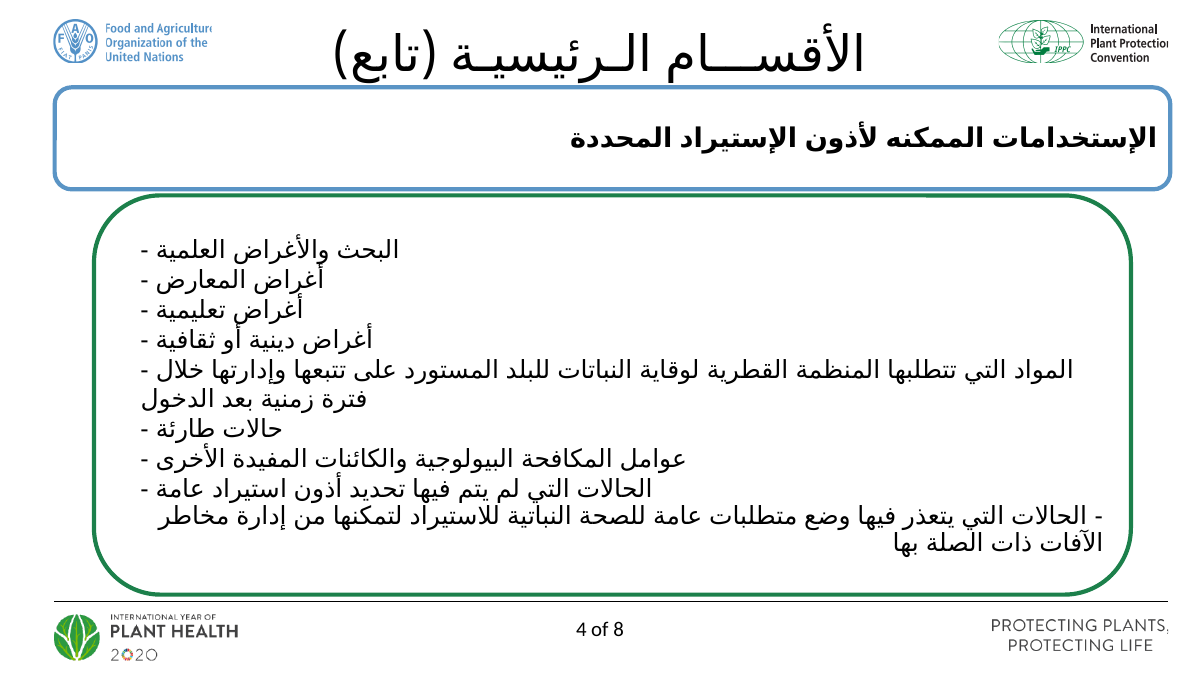

الأقســـام الـرئيسيـة (تابع)
الإستخدامات الممكنه لأذون الإستيراد المحددة
- البحث والأغراض العلمية
- أغراض المعارض
- أغراض تعليمية
- أغراض دينية أو ثقافية
- المواد التي تتطلبها المنظمة القطرية لوقاية النباتات للبلد المستورد على تتبعها وإدارتها خلال فترة زمنية بعد الدخول
- حالات طارئة
- عوامل المكافحة البيولوجية والكائنات المفيدة الأخرى
- الحالات التي لم يتم فيها تحديد أذون استيراد عامة
- الحالات التي يتعذر فيها وضع متطلبات عامة للصحة النباتية للاستيراد لتمكنها من إدارة مخاطر الآفات ذات الصلة بها
4 of 8